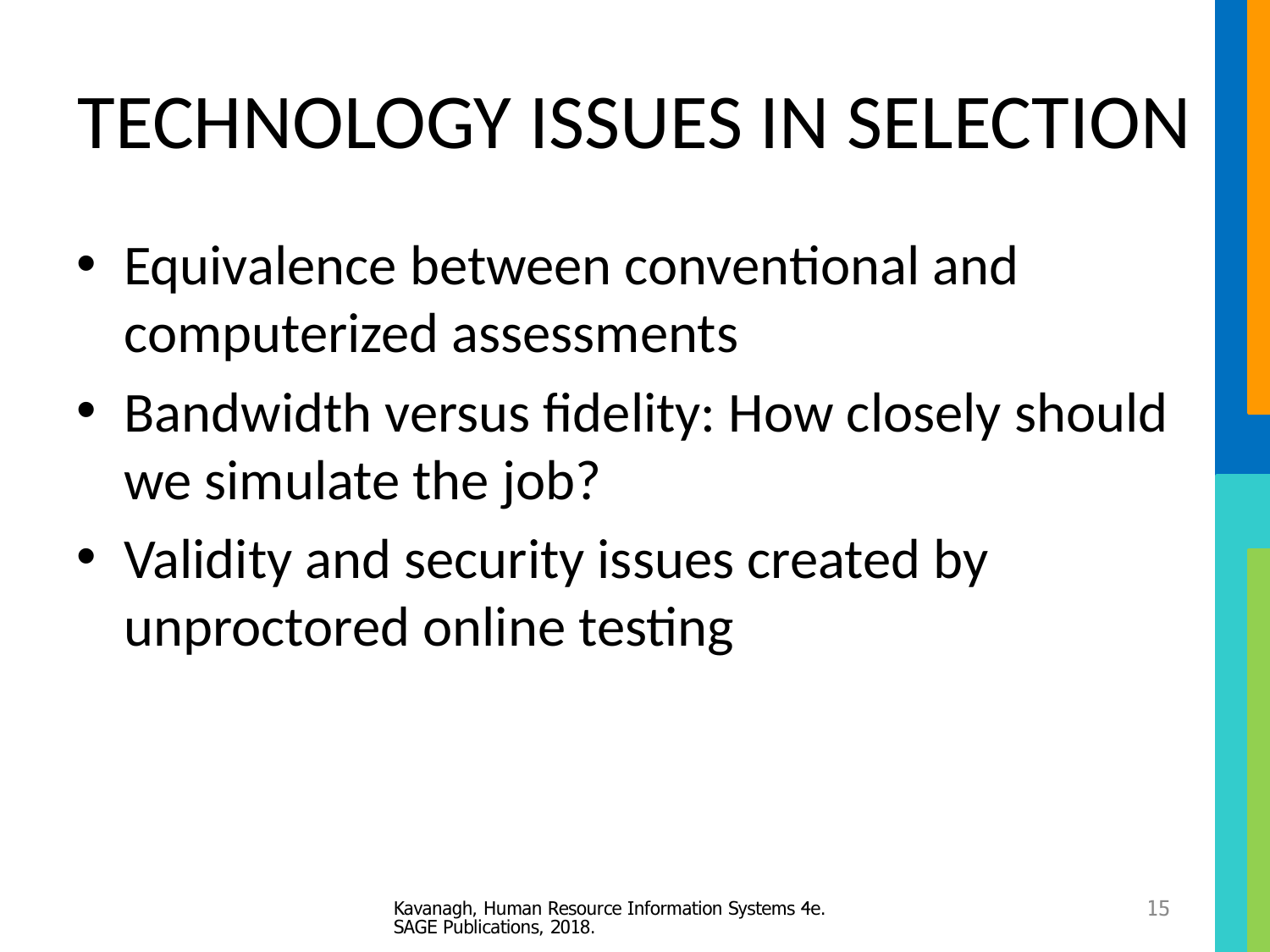

# TECHNOLOGY ISSUES IN SELECTION
Equivalence between conventional and computerized assessments
Bandwidth versus fidelity: How closely should we simulate the job?
Validity and security issues created by unproctored online testing

Kavanagh, Human Resource Information Systems 4e. SAGE Publications, 2018.
15